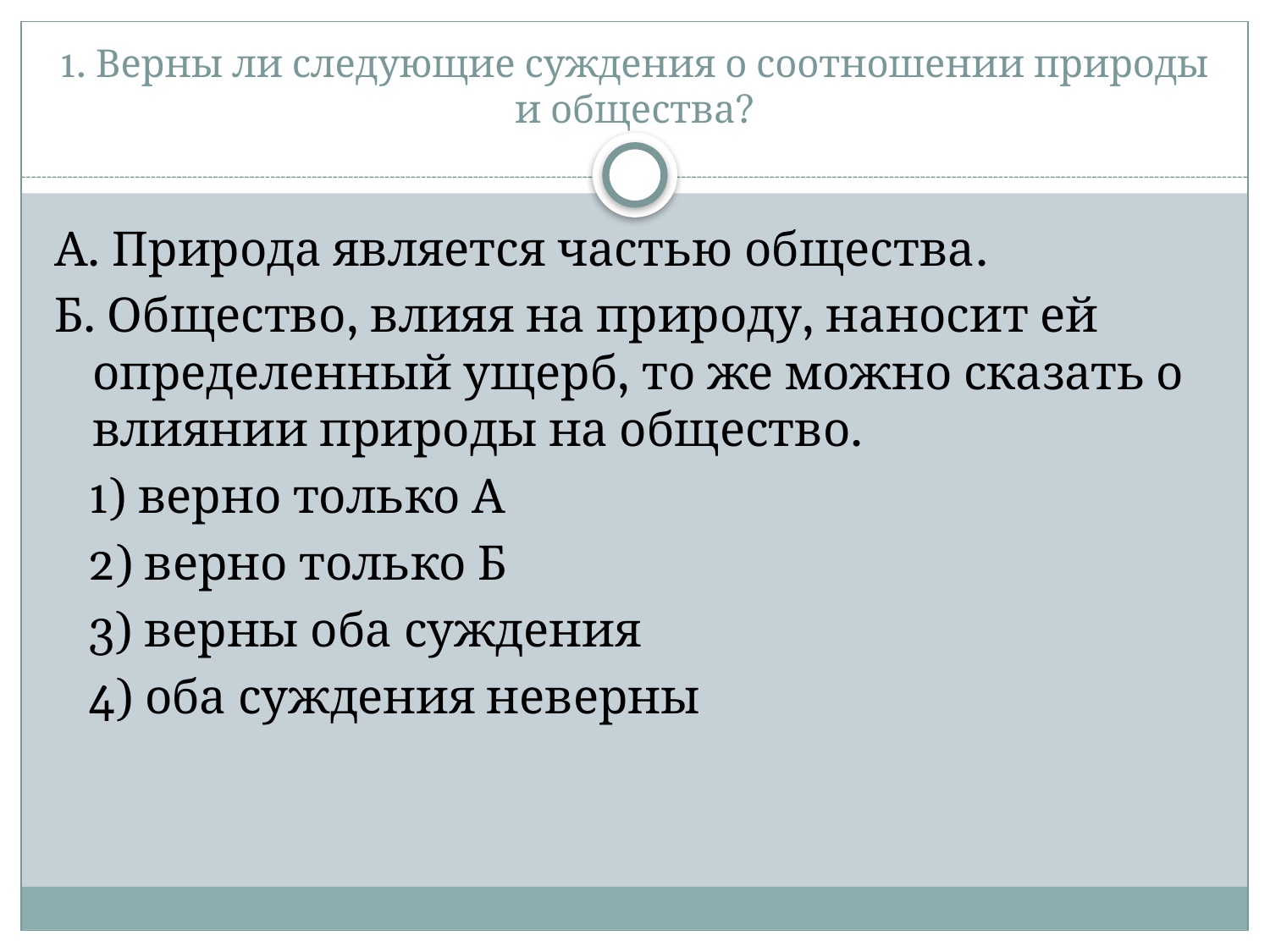

# 1. Верны ли следующие суждения о соотношении природы и общества?
А. Природа является частью общества.
Б. Общество, влияя на природу, наносит ей определенный ущерб, то же можно сказать о влиянии природы на общество.
   1) верно только А
   2) верно только Б
   3) верны оба суждения
   4) оба суждения неверны